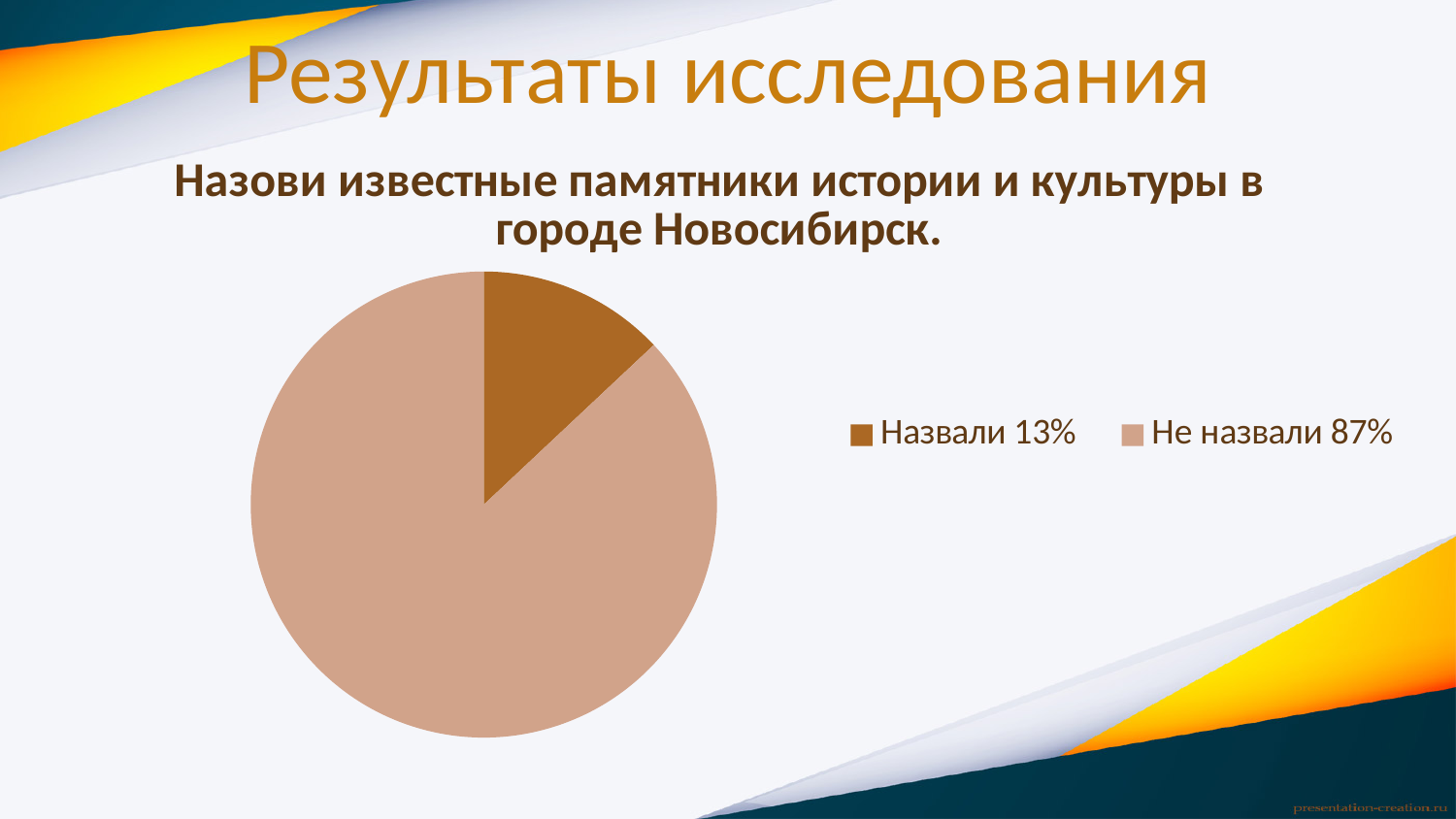

# Результаты исследования

### Chart: Назови известные памятники истории и культуры в городе Новосибирск.

| Category | Места проживания |  |
|---|---|---|
| Назвали 13% | 13.0 | None |
| Не назвали 87% | 87.0 | None |